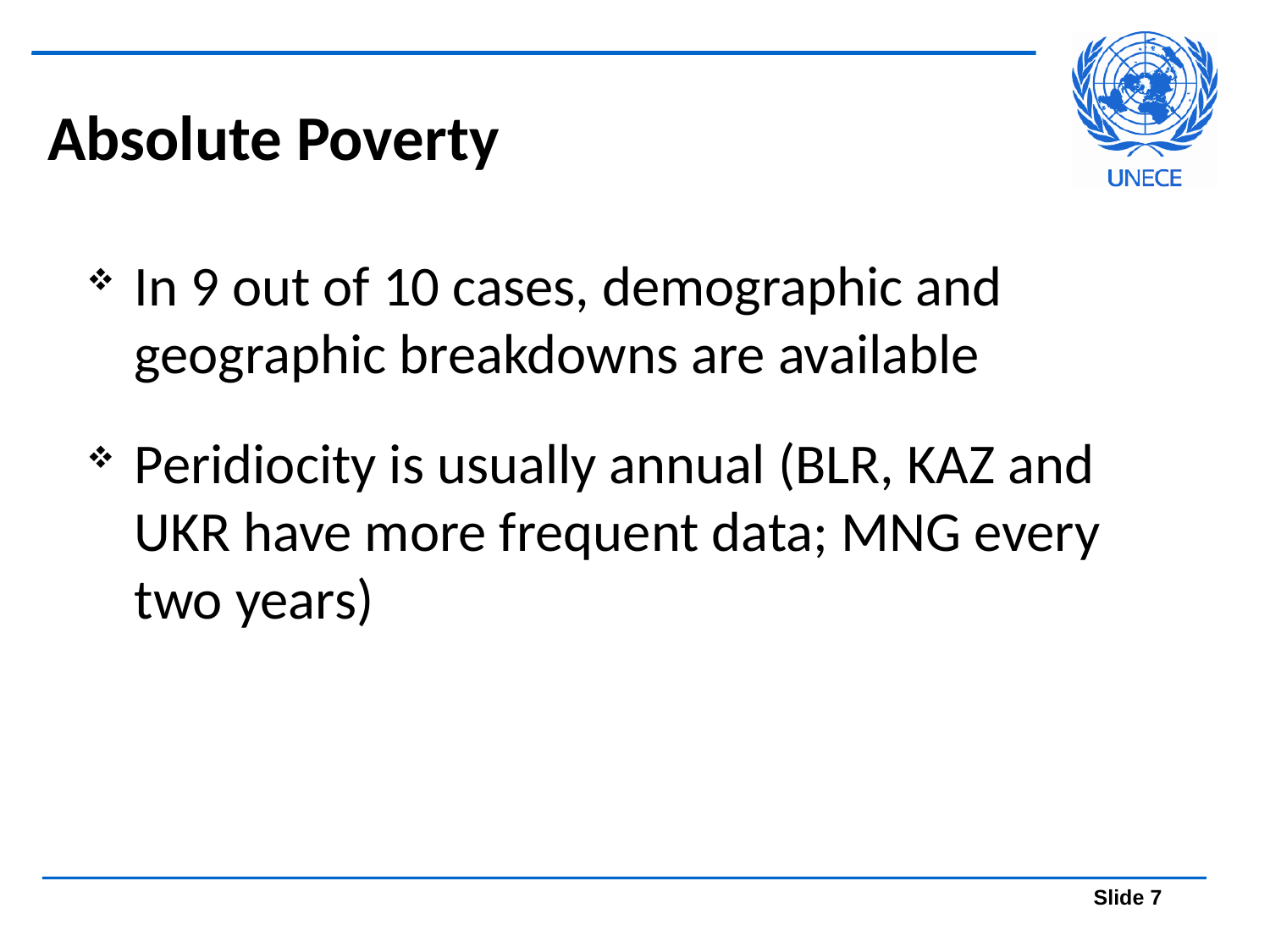

# Absolute Poverty
In 9 out of 10 cases, demographic and geographic breakdowns are available
Peridiocity is usually annual (BLR, KAZ and UKR have more frequent data; MNG every two years)